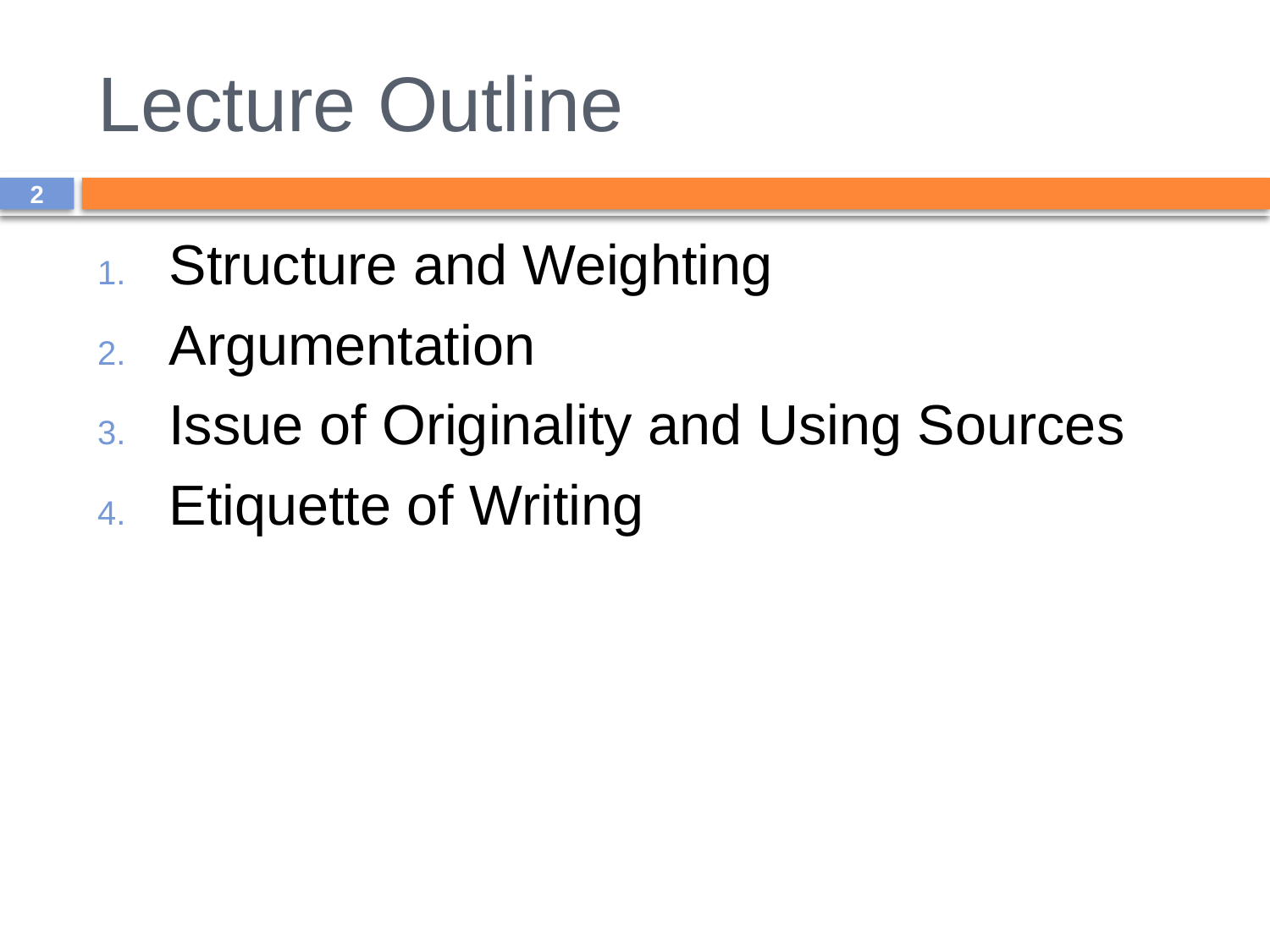

# Lecture Outline
2
Structure and Weighting
Argumentation
Issue of Originality and Using Sources
Etiquette of Writing